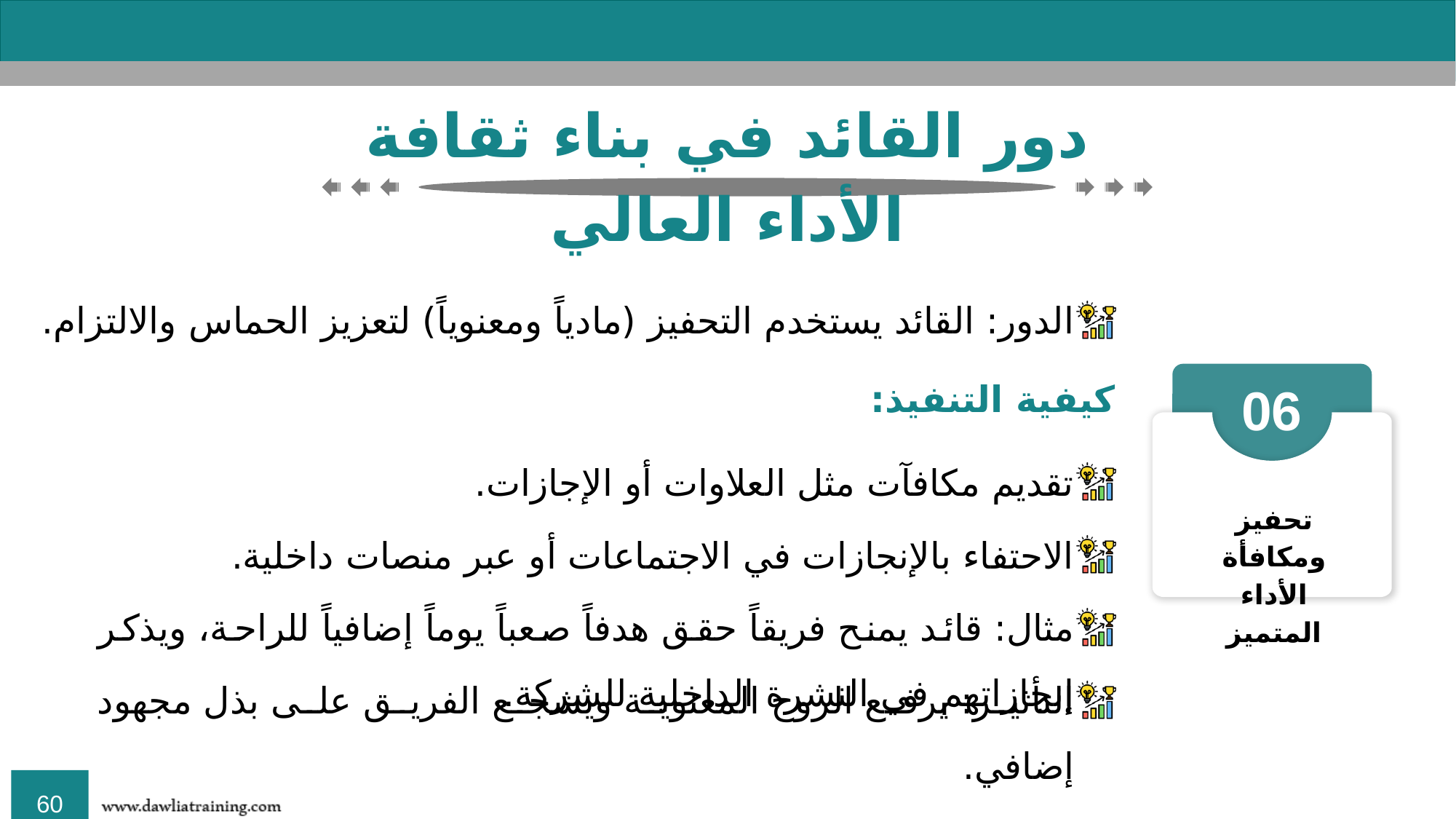

دور القائد في بناء ثقافة الأداء العالي

الدور: القائد يستخدم التحفيز (مادياً ومعنوياً) لتعزيز الحماس والالتزام.
كيفية التنفيذ:

06

تحفيز ومكافأة الأداء المتميز
تقديم مكافآت مثل العلاوات أو الإجازات.
الاحتفاء بالإنجازات في الاجتماعات أو عبر منصات داخلية.
مثال: قائد يمنح فريقاً حقق هدفاً صعباً يوماً إضافياً للراحة، ويذكر إنجازاتهم في النشرة الداخلية للشركة.
التأثير: يرفع الروح المعنوية ويشجع الفريق على بذل مجهود إضافي.